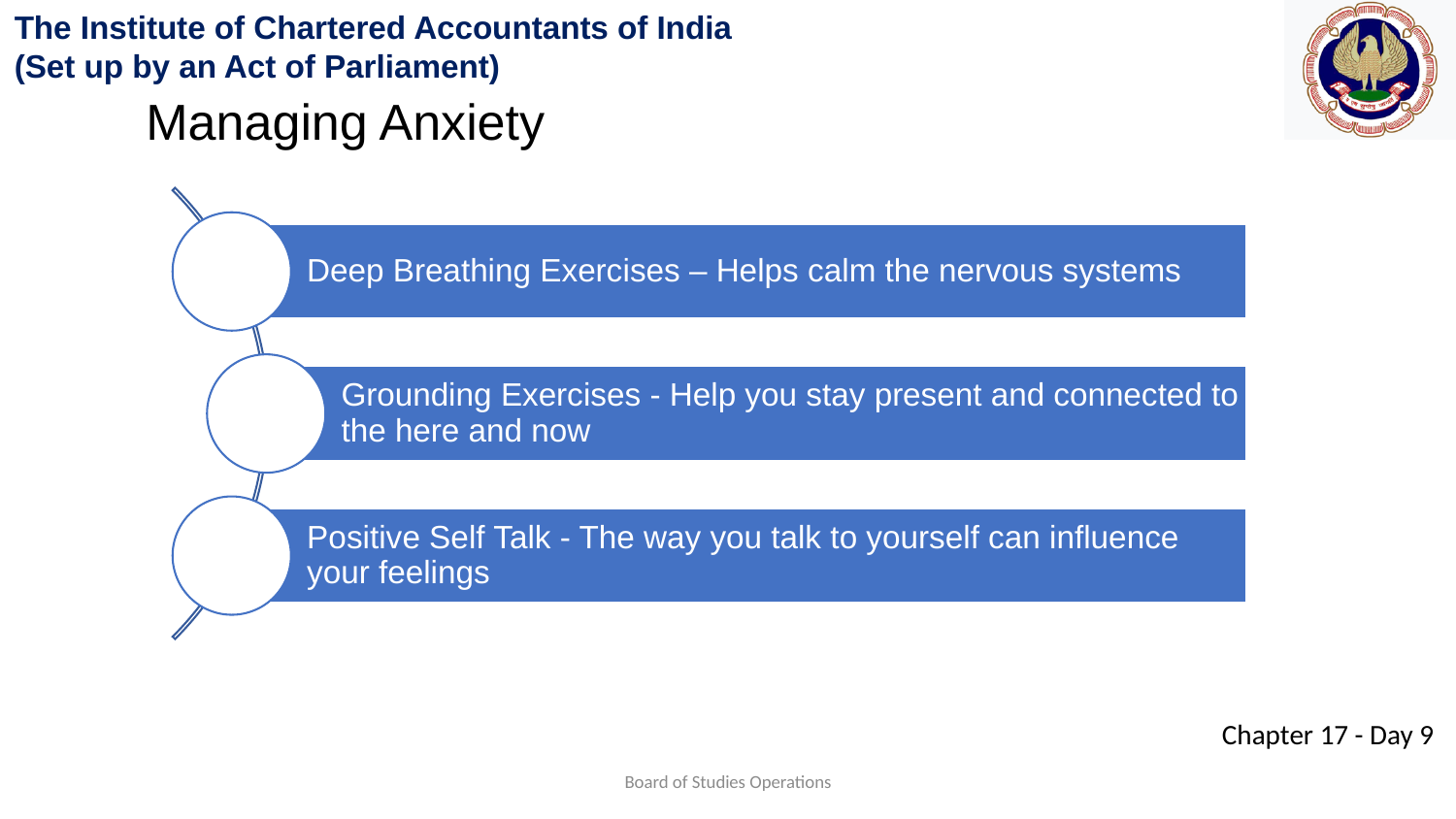

Managing Anxiety
Deep Breathing Exercises – Helps calm the nervous systems
Grounding Exercises - Help you stay present and connected to the here and now
Positive Self Talk - The way you talk to yourself can influence your feelings
Board of Studies Operations